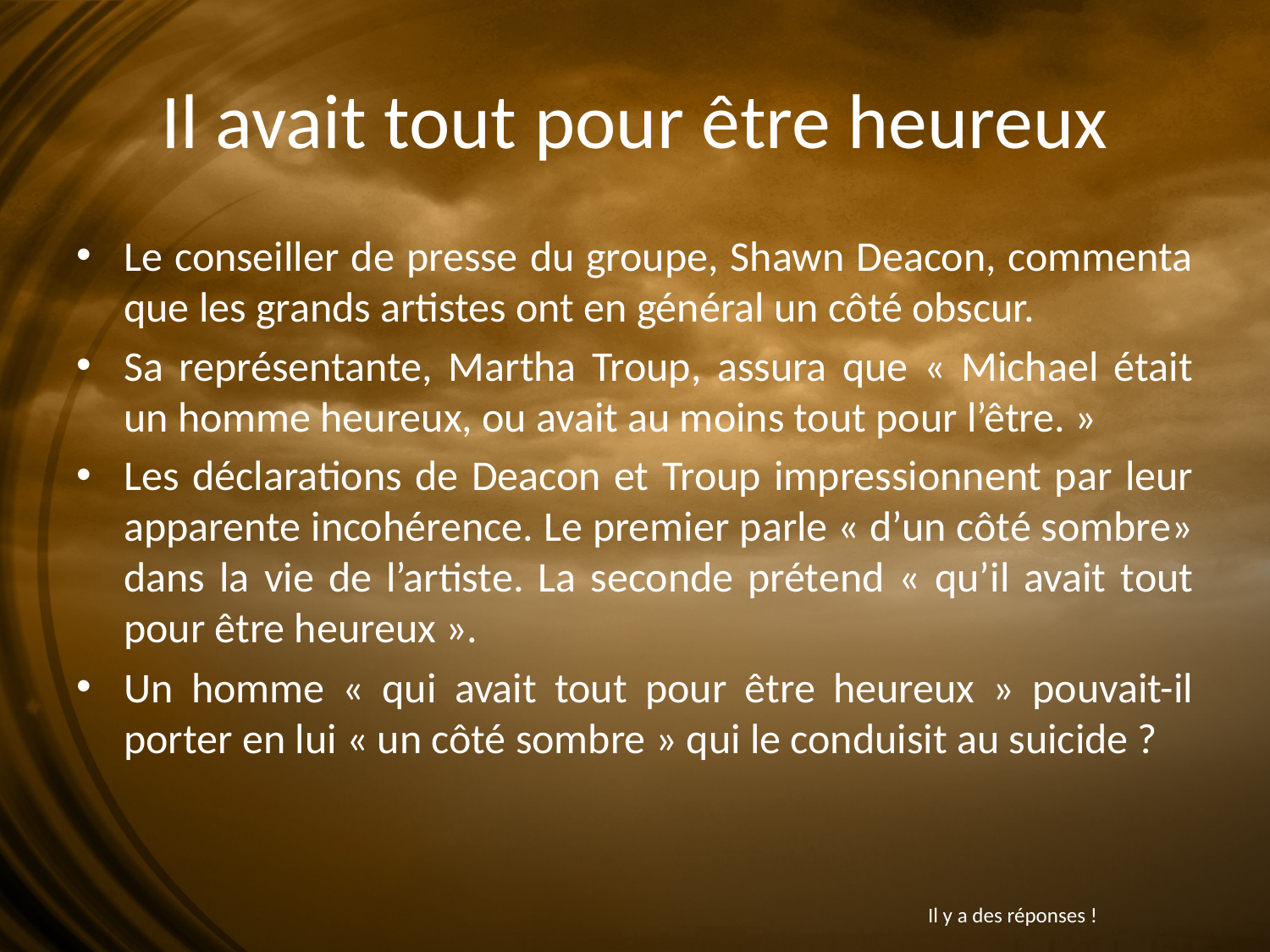

# Il avait tout pour être heureux
Le conseiller de presse du groupe, Shawn Deacon, commenta que les grands artistes ont en général un côté obscur.
Sa représentante, Martha Troup, assura que « Michael était un homme heureux, ou avait au moins tout pour l’être. »
Les déclarations de Deacon et Troup impressionnent par leur apparente incohérence. Le premier parle « d’un côté sombre» dans la vie de l’artiste. La seconde prétend « qu’il avait tout pour être heureux ».
Un homme « qui avait tout pour être heureux » pouvait-il porter en lui « un côté sombre » qui le conduisit au suicide ?
Il y a des réponses !